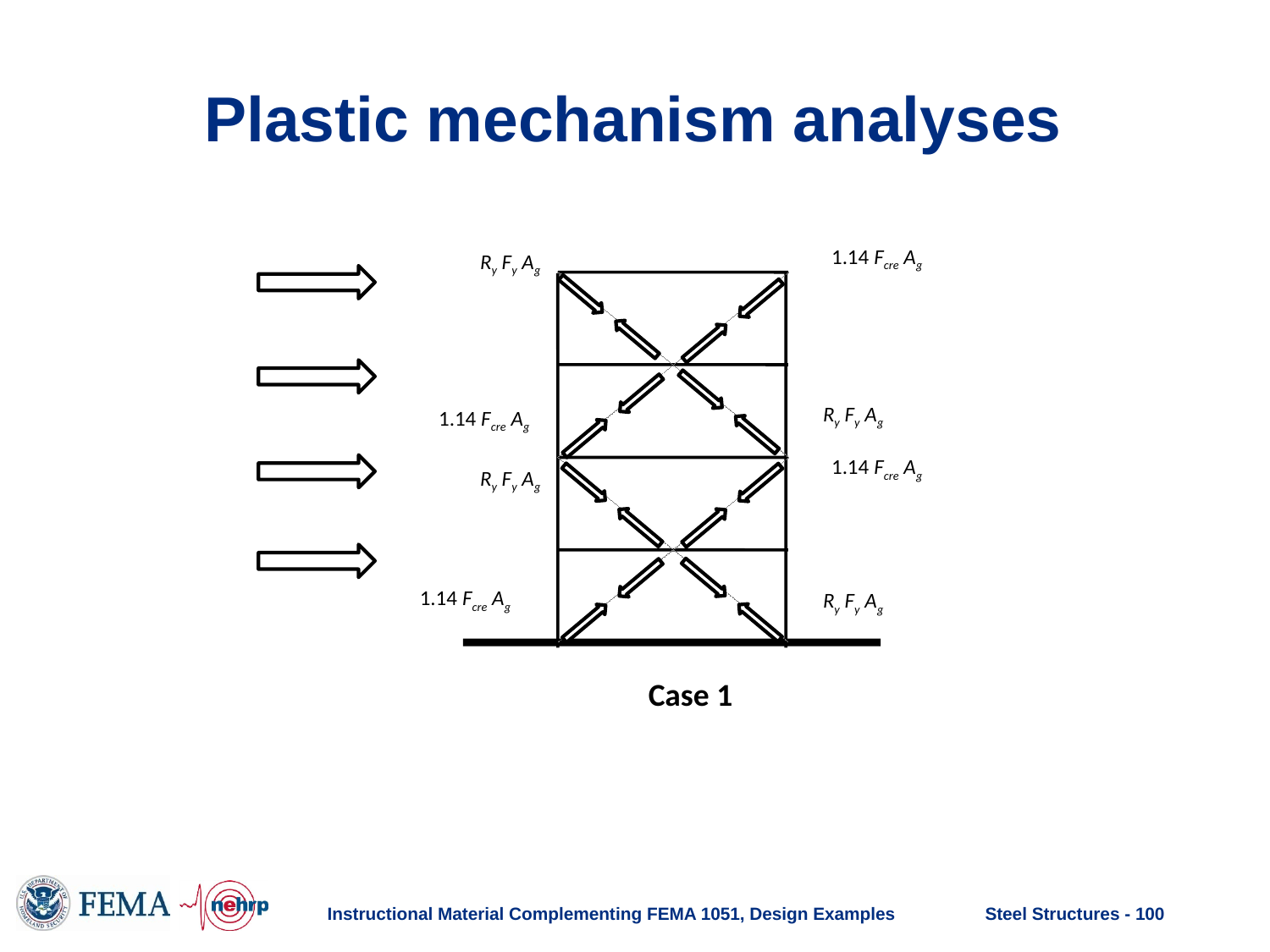

# Plastic mechanism analyses

1.14 Fcre Ag
Ry Fy Ag

Ry Fy Ag
1.14 Fcre Ag

1.14 Fcre Ag

Ry Fy Ag

1.14 Fcre Ag
Ry Fy Ag

Case 1
Instructional Material Complementing FEMA 1051, Design Examples
Steel Structures - 100